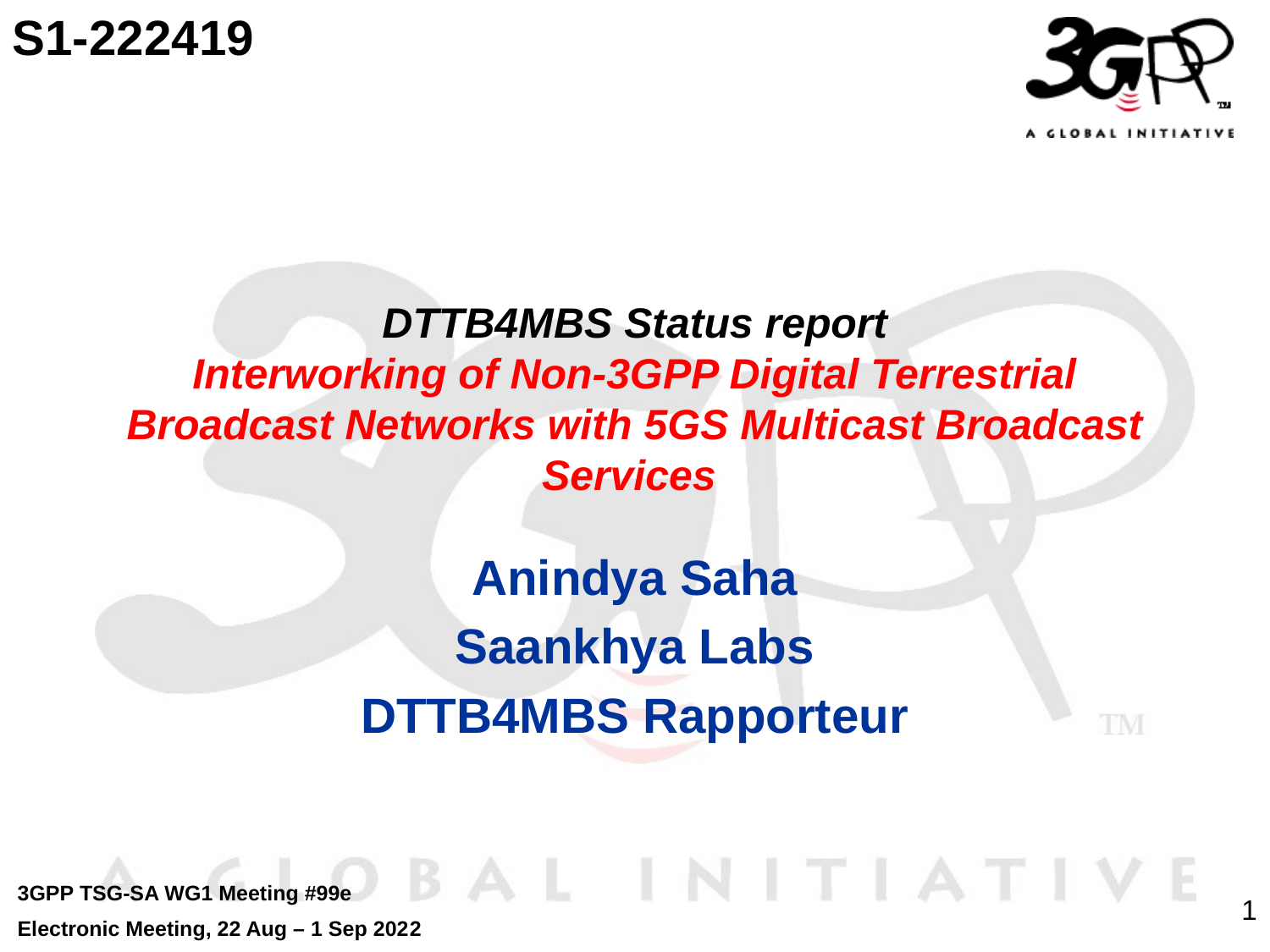

S1-222419
# DTTB4MBS Status report Interworking of Non-3GPP Digital Terrestrial Broadcast Networks with 5GS Multicast Broadcast Services
Anindya Saha
Saankhya Labs
DTTB4MBS Rapporteur
3GPP TSG-SA WG1 Meeting #99e
Electronic Meeting, 22 Aug – 1 Sep 2022
1